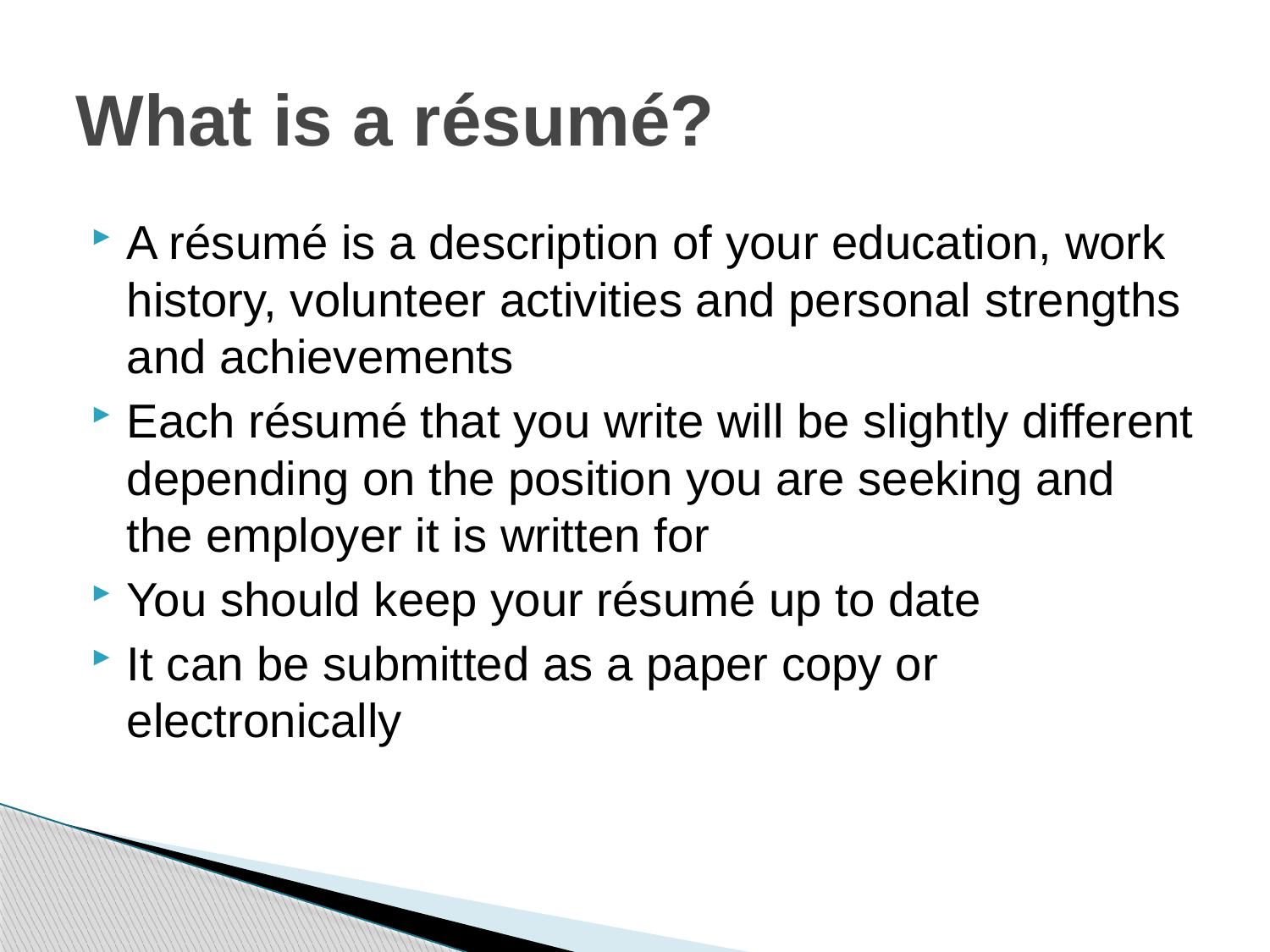

# What is a résumé?
A résumé is a description of your education, work history, volunteer activities and personal strengths and achievements
Each résumé that you write will be slightly different depending on the position you are seeking and the employer it is written for
You should keep your résumé up to date
It can be submitted as a paper copy or electronically